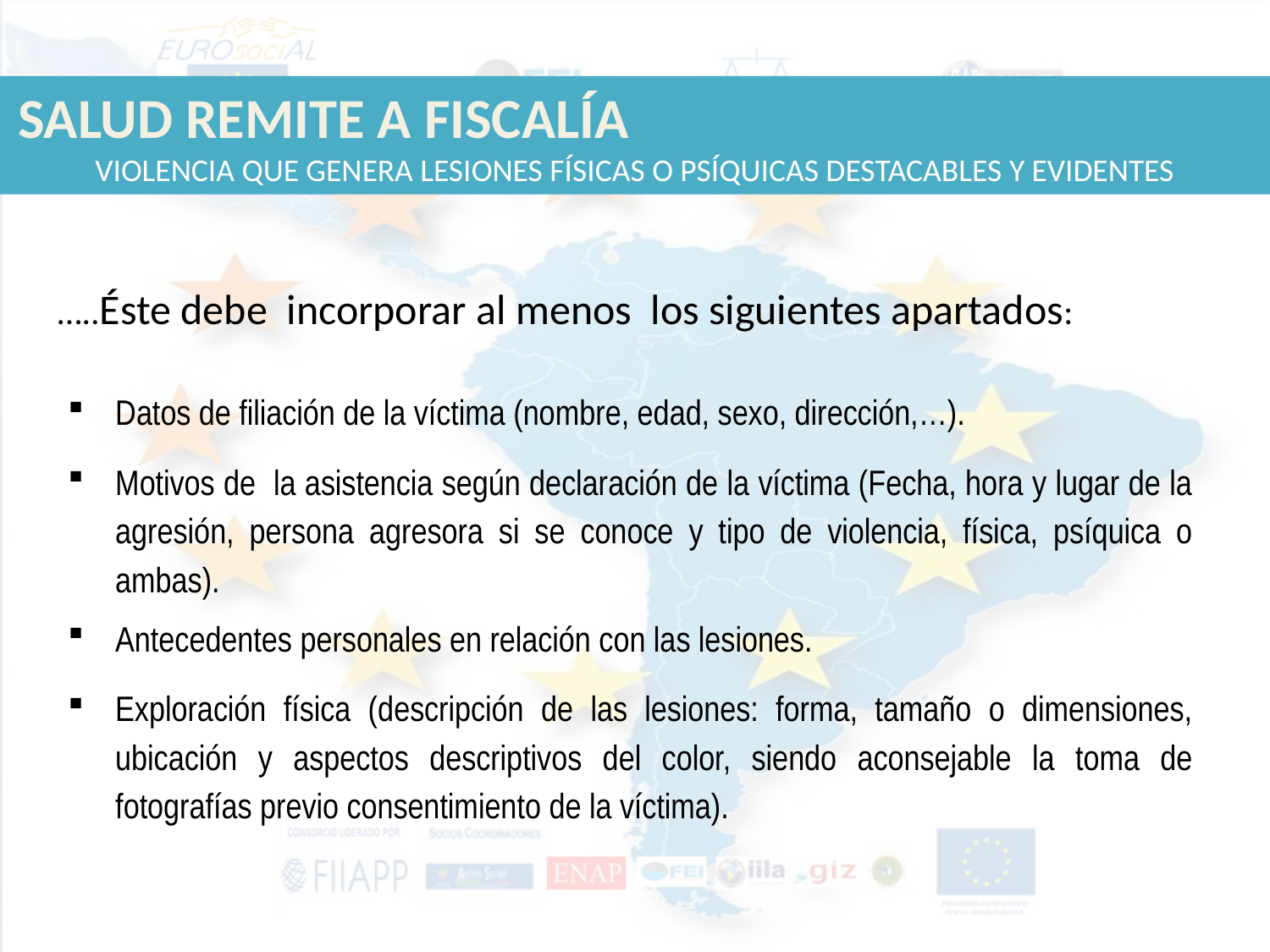

SALUD REMITE A FISCALÍA                                                  VIOLENCIA QUE GENERA LESIONES FÍSICAS O PSÍQUICAS DESTACABLES Y EVIDENTES
…..Éste debe  incorporar al menos  los siguientes apartados:
Datos de filiación de la víctima (nombre, edad, sexo, dirección,…).
Motivos de  la asistencia según declaración de la víctima (Fecha, hora y lugar de la agresión, persona agresora si se conoce y tipo de violencia, física, psíquica o ambas).
Antecedentes personales en relación con las lesiones.
Exploración física (descripción de las lesiones: forma, tamaño o dimensiones, ubicación y aspectos descriptivos del color, siendo aconsejable la toma de fotografías previo consentimiento de la víctima).